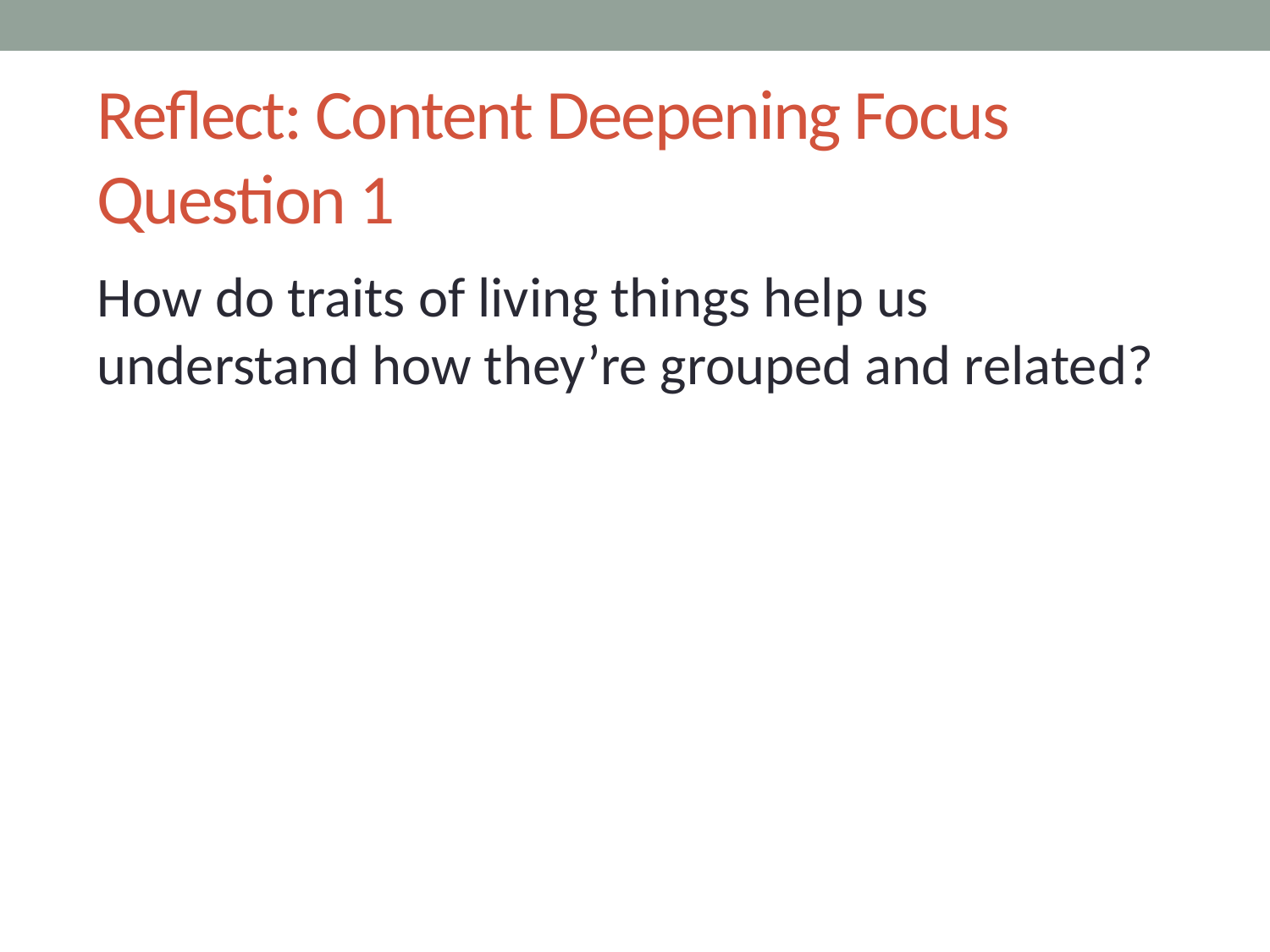

# Reflect: Content Deepening Focus Question 1
How do traits of living things help us understand how they’re grouped and related?